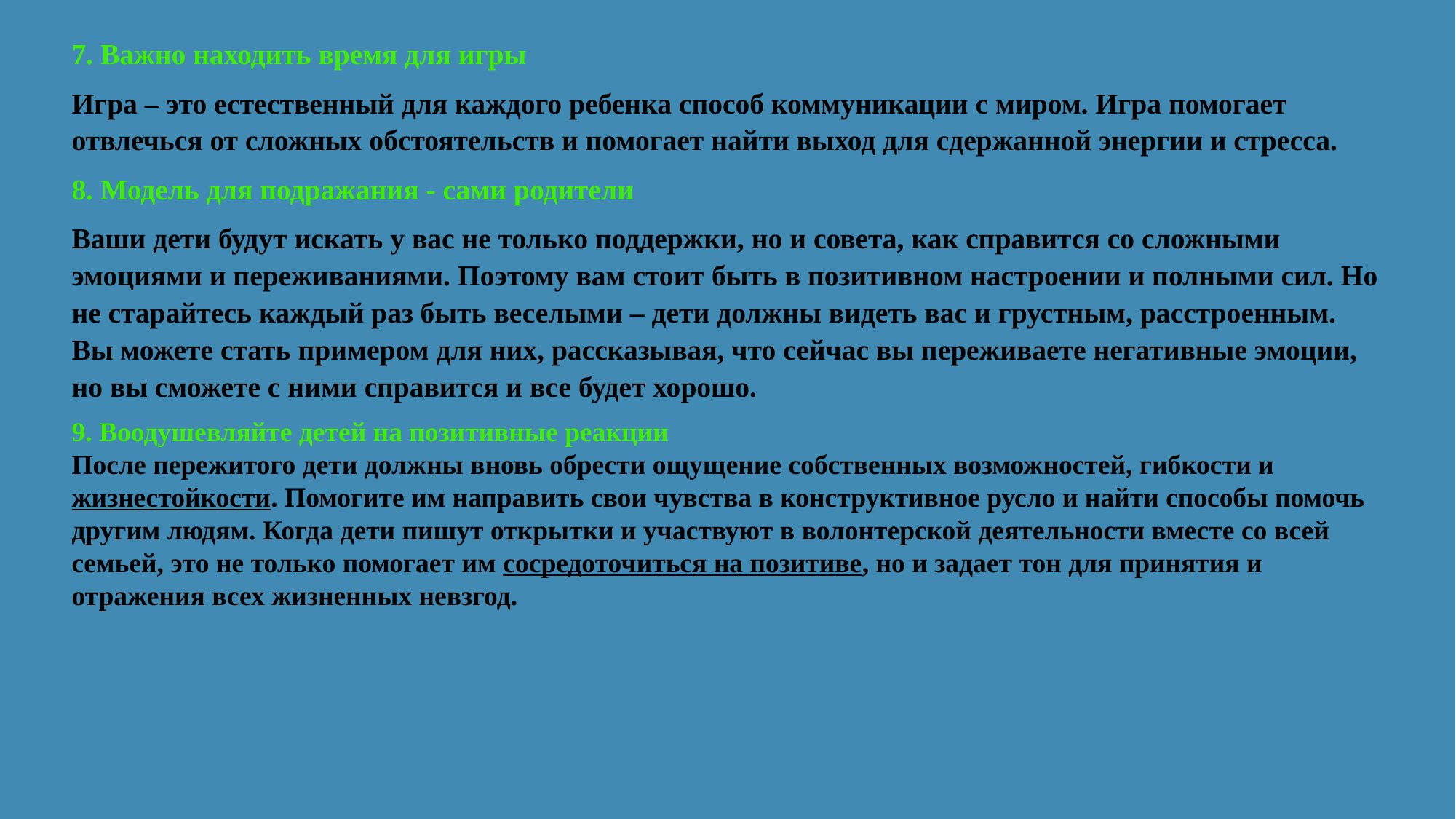

7. Важно находить время для игры
Игра – это естественный для каждого ребенка способ коммуникации с миром. Игра помогает отвлечься от сложных обстоятельств и помогает найти выход для сдержанной энергии и стресса.
8. Модель для подражания - сами родители
Ваши дети будут искать у вас не только поддержки, но и совета, как справится со сложными эмоциями и переживаниями. Поэтому вам стоит быть в позитивном настроении и полными сил. Но не старайтесь каждый раз быть веселыми – дети должны видеть вас и грустным, расстроенным. Вы можете стать примером для них, рассказывая, что сейчас вы переживаете негативные эмоции, но вы сможете с ними справится и все будет хорошо.
9. Воодушевляйте детей на позитивные реакции
После пережитого дети должны вновь обрести ощущение собственных возможностей, гибкости и жизнестойкости. Помогите им направить свои чувства в конструктивное русло и найти способы помочь другим людям. Когда дети пишут открытки и участвуют в волонтерской деятельности вместе со всей семьей, это не только помогает им сосредоточиться на позитиве, но и задает тон для принятия и отражения всех жизненных невзгод.